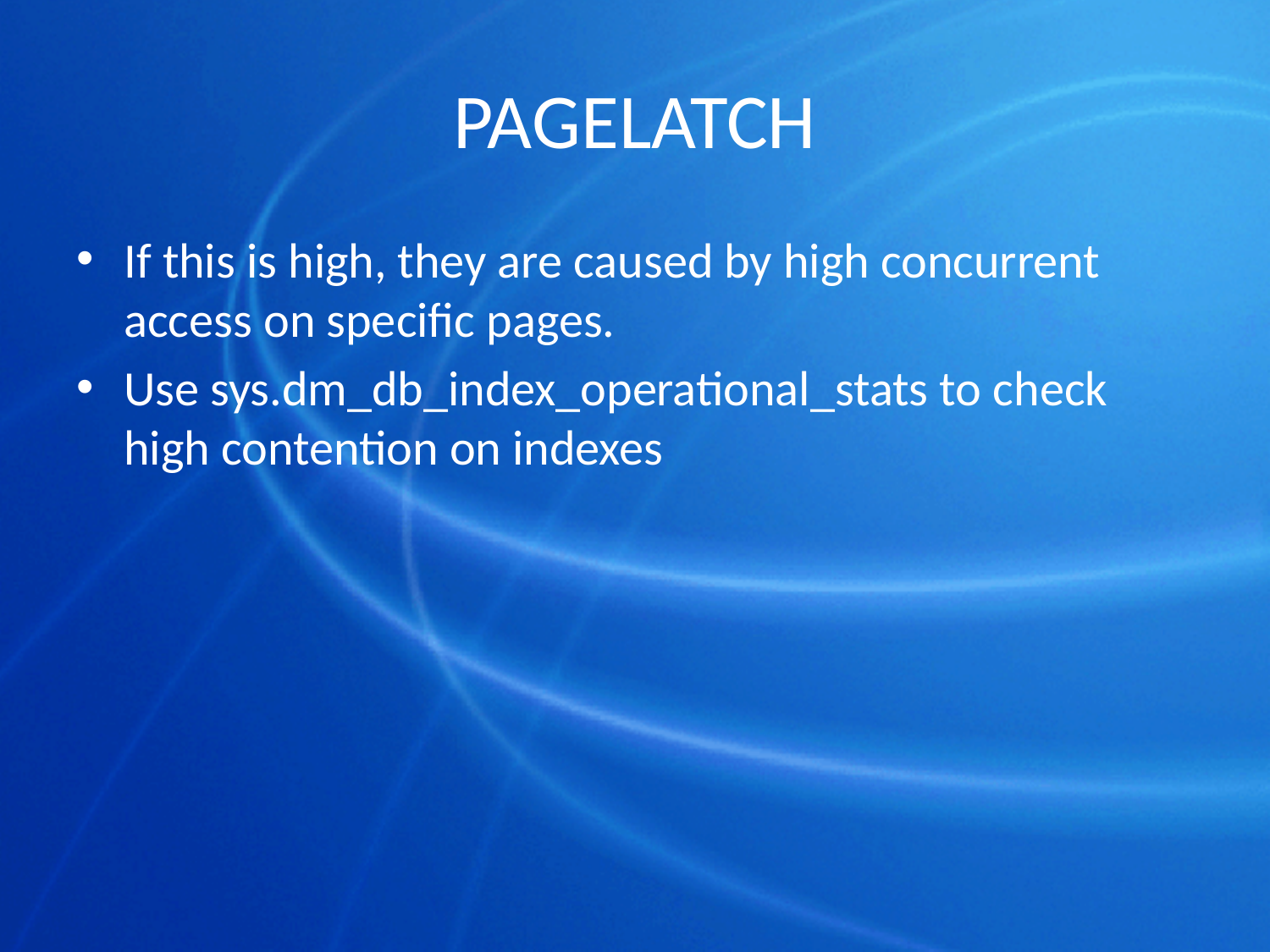

# PAGELATCH
If this is high, they are caused by high concurrent access on specific pages.
Use sys.dm_db_index_operational_stats to check high contention on indexes